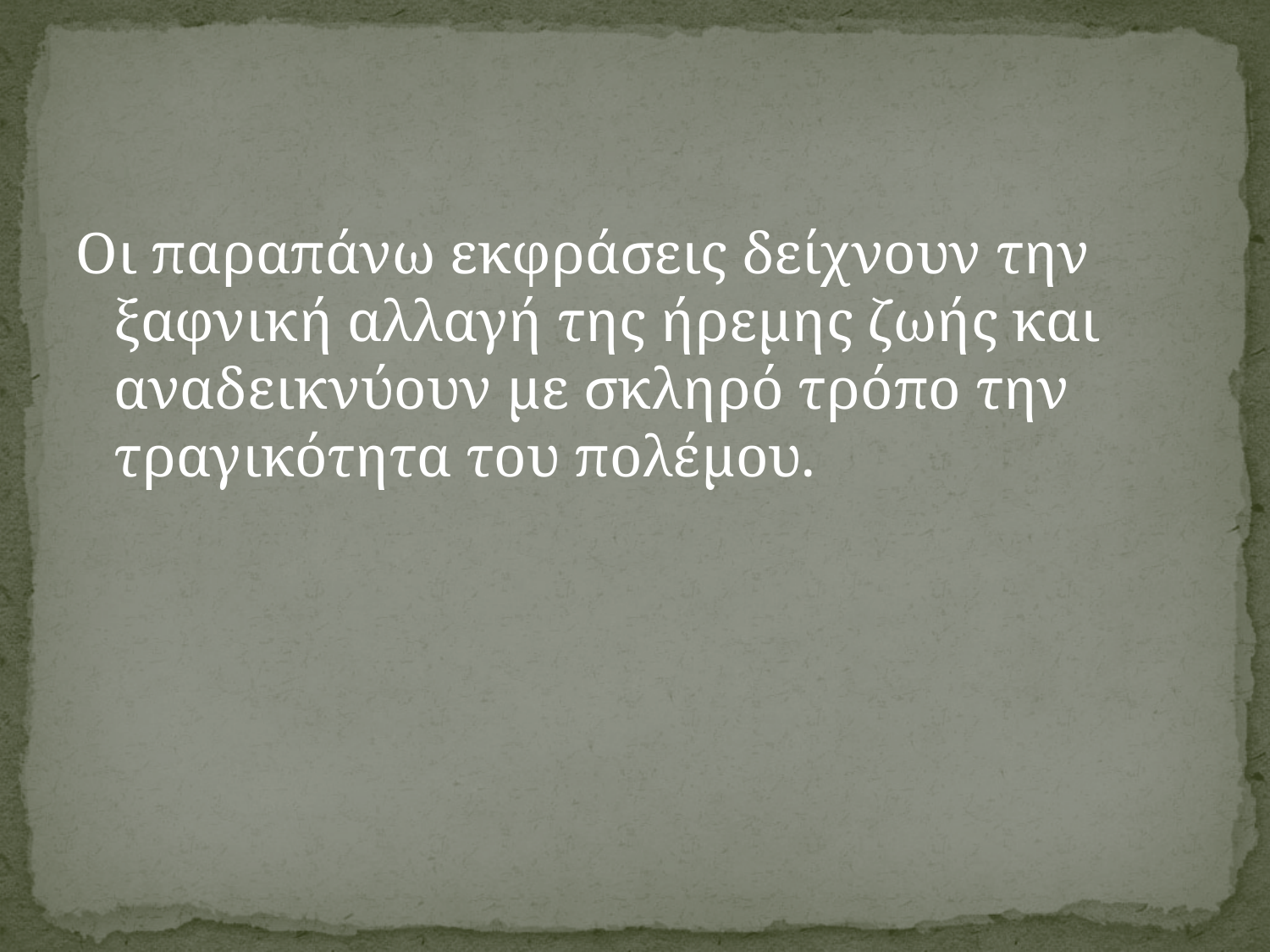

#
Οι παραπάνω εκφράσεις δείχνουν την ξαφνική αλλαγή της ήρεμης ζωής και αναδεικνύουν με σκληρό τρόπο την τραγικότητα του πολέμου.